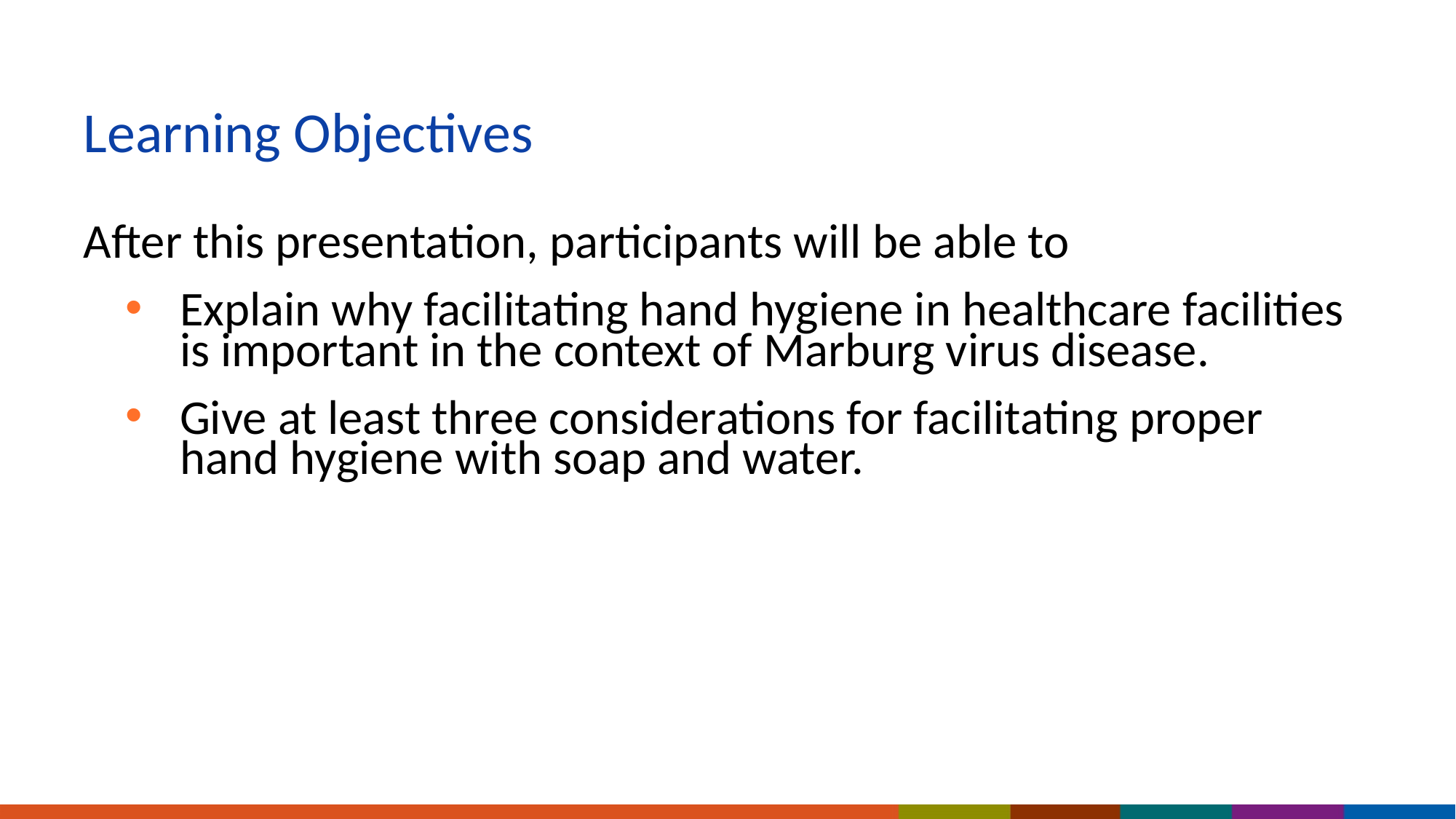

# Learning Objectives
After this presentation, participants will be able to
Explain why facilitating hand hygiene in healthcare facilities is important in the context of Marburg virus disease.
Give at least three considerations for facilitating proper hand hygiene with soap and water.